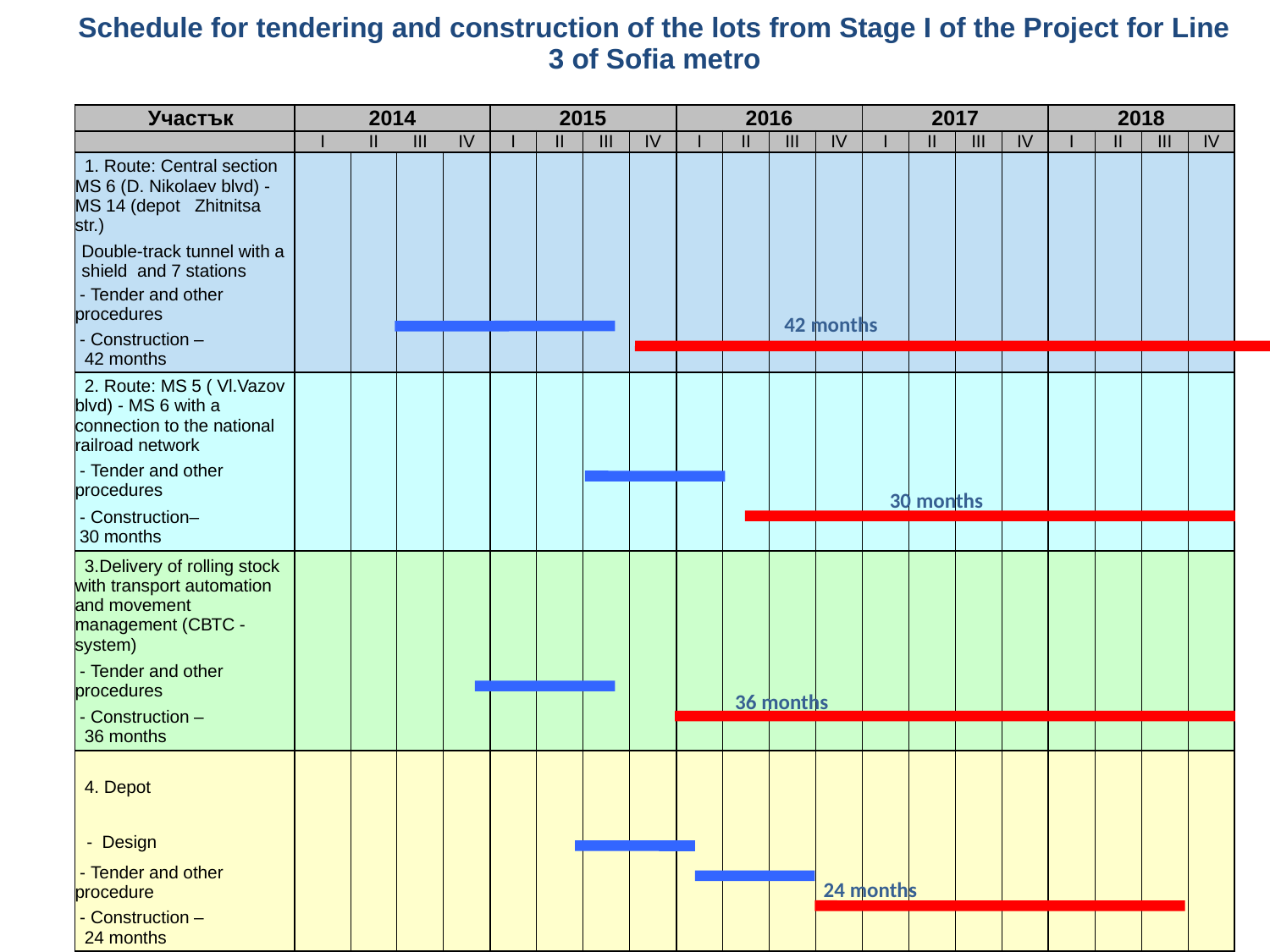

| Schedule for tendering and construction of the lots from Stage I of the Project for Line 3 of Sofia metro |  |  |  |  |  |  |  |  |  |  |  |  |  |  |  |  |  |  |  |  |
| --- | --- | --- | --- | --- | --- | --- | --- | --- | --- | --- | --- | --- | --- | --- | --- | --- | --- | --- | --- | --- |
|  |  |  |  |  |  |  |  |  |  |  |  |  |  |  |  |  |  |  |  |  |
|  |  |  |  |  |  |  |  |  |  |  |  |  |  |  |  |  |  |  |  |  |
| Участък | 2014 |  |  |  | 2015 |  |  |  | 2016 |  |  |  | 2017 |  |  |  | 2018 |  |  |  |
|  | I | II | III | IV | I | II | III | IV | I | II | III | IV | I | II | III | IV | I | II | III | IV |
| 1. Route: Central section МS 6 (D. Nikolaev blvd) - МS 14 (depot Zhitnitsa str.) |  |  |  |  |  |  |  |  |  |  |  |  |  |  |  |  |  |  |  |  |
| Double-track tunnel with a shield and 7 stations |  |  |  |  |  |  |  |  |  |  |  |  |  |  |  |  |  |  |  |  |
| - Tender and other procedures |  |  |  |  |  |  |  |  |  |  |  |  |  |  |  |  |  |  |  |  |
| - Construction – 42 months |  |  |  |  |  |  |  |  |  |  |  |  |  |  |  |  |  |  |  |  |
| 2. Route: МS 5 ( Vl.Vazov blvd) - МS 6 with a connection to the national railroad network |  |  |  |  |  |  |  |  |  |  |  |  |  |  |  |  |  |  |  |  |
| - Tender and other procedures |  |  |  |  |  |  |  |  |  |  |  |  |  |  |  |  |  |  |  |  |
| - Construction– 30 months |  |  |  |  |  |  |  |  |  |  |  |  |  |  |  |  |  |  |  |  |
| 3.Delivery of rolling stock with transport automation and movement management (СВТС -system) |  |  |  |  |  |  |  |  |  |  |  |  |  |  |  |  |  |  |  |  |
| - Tender and other procedures |  |  |  |  |  |  |  |  |  |  |  |  |  |  |  |  |  |  |  |  |
| - Construction – 36 months |  |  |  |  |  |  |  |  |  |  |  |  |  |  |  |  |  |  |  |  |
| 4. Depot |  |  |  |  |  |  |  |  |  |  |  |  |  |  |  |  |  |  |  |  |
| - Design |  |  |  |  |  |  |  |  |  |  |  |  |  |  |  |  |  |  |  |  |
| - Tender and other procedure |  |  |  |  |  |  |  |  |  |  |  |  |  |  |  |  |  |  |  |  |
| - Construction – 24 months |  |  |  |  |  |  |  |  |  |  |  |  |  |  |  |  |  |  |  |  |
42 months

30 months

36 months

24 months